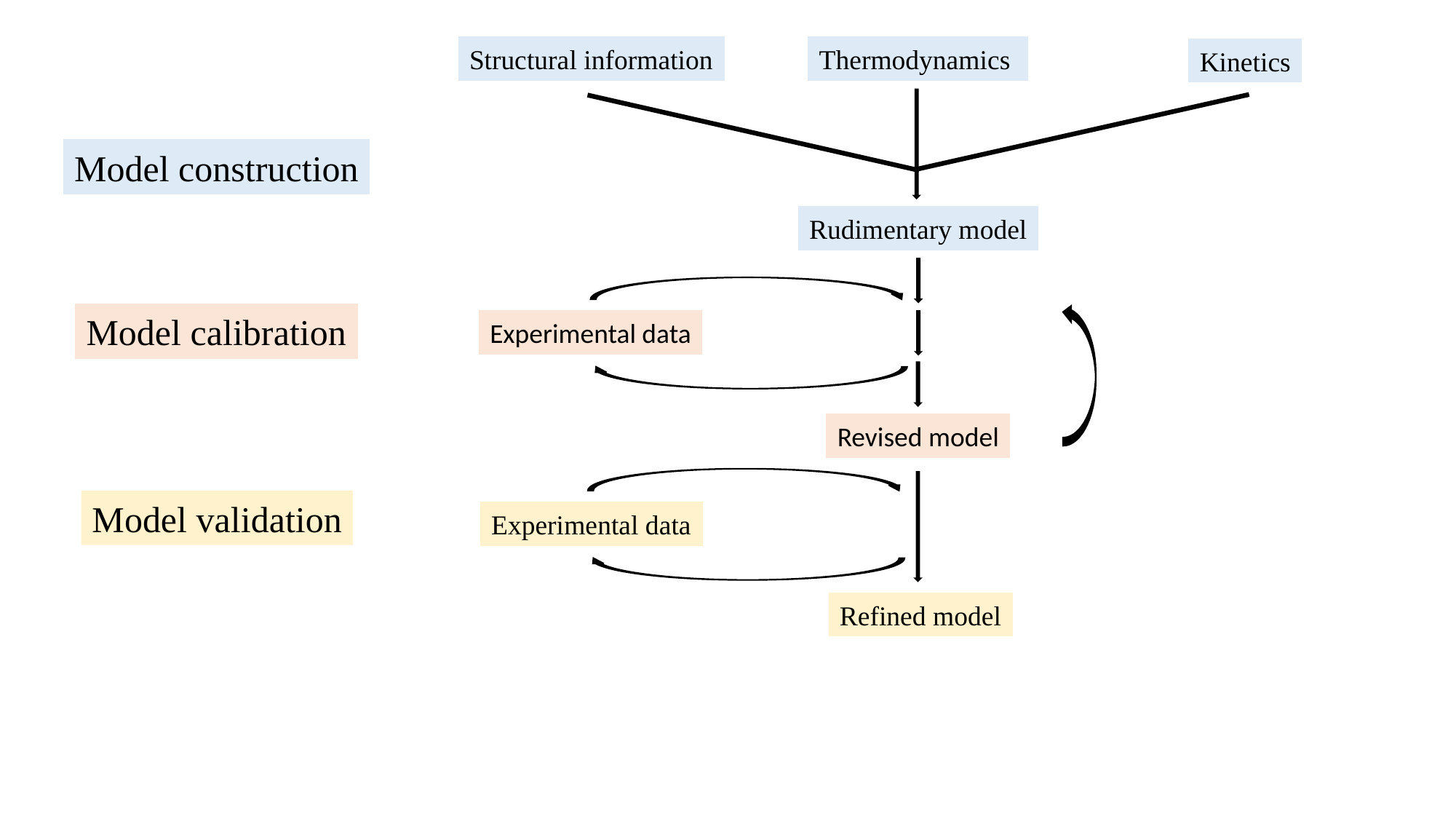

Structural information
Thermodynamics
Kinetics

Model construction
Rudimentary model

Model calibration
Experimental data

Revised model

Model validation
Experimental data
Refined model